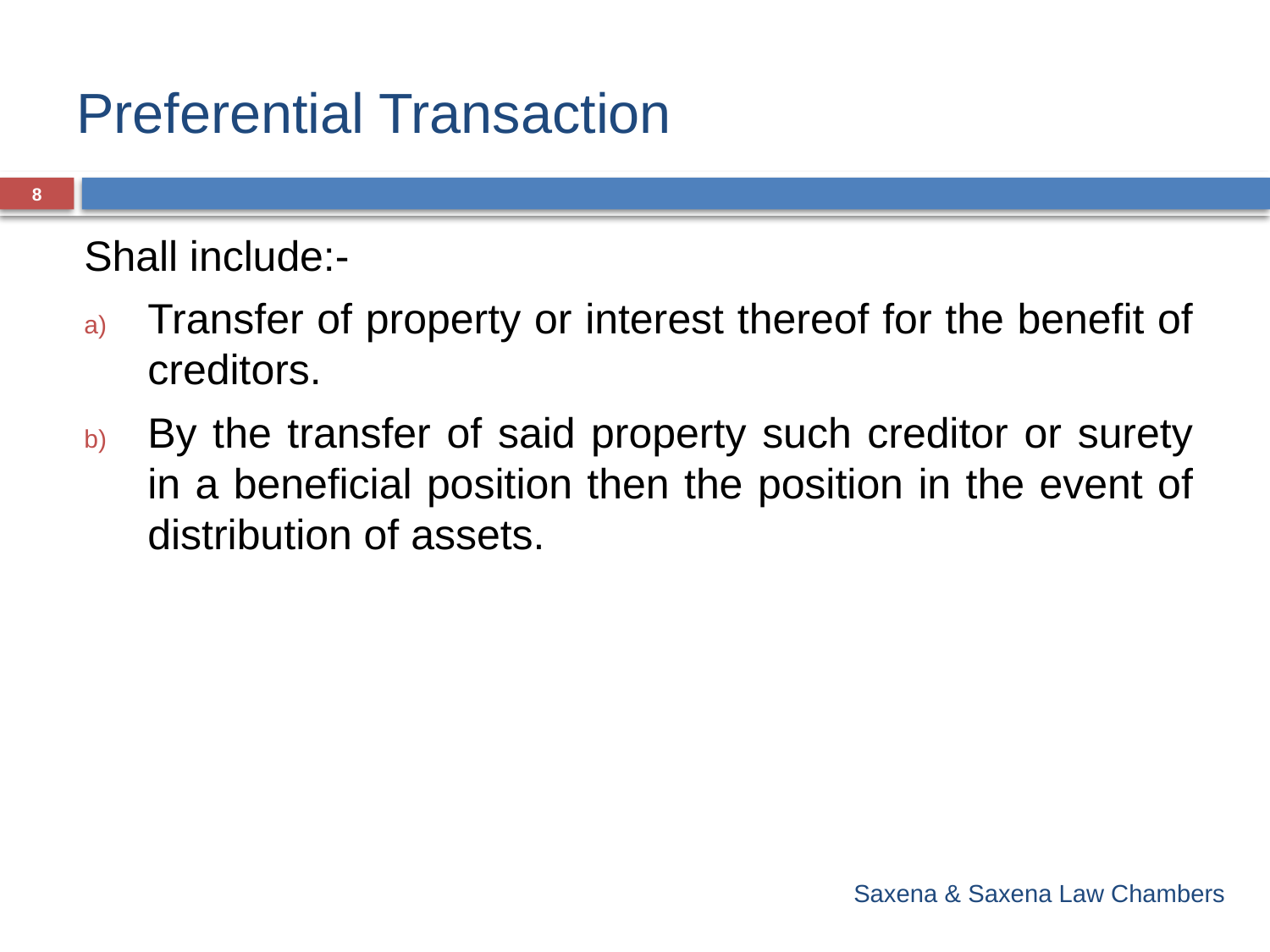

# Preferential Transaction
8
Shall include:-
Transfer of property or interest thereof for the benefit of creditors.
By the transfer of said property such creditor or surety in a beneficial position then the position in the event of distribution of assets.

Saxena & Saxena Law Chambers